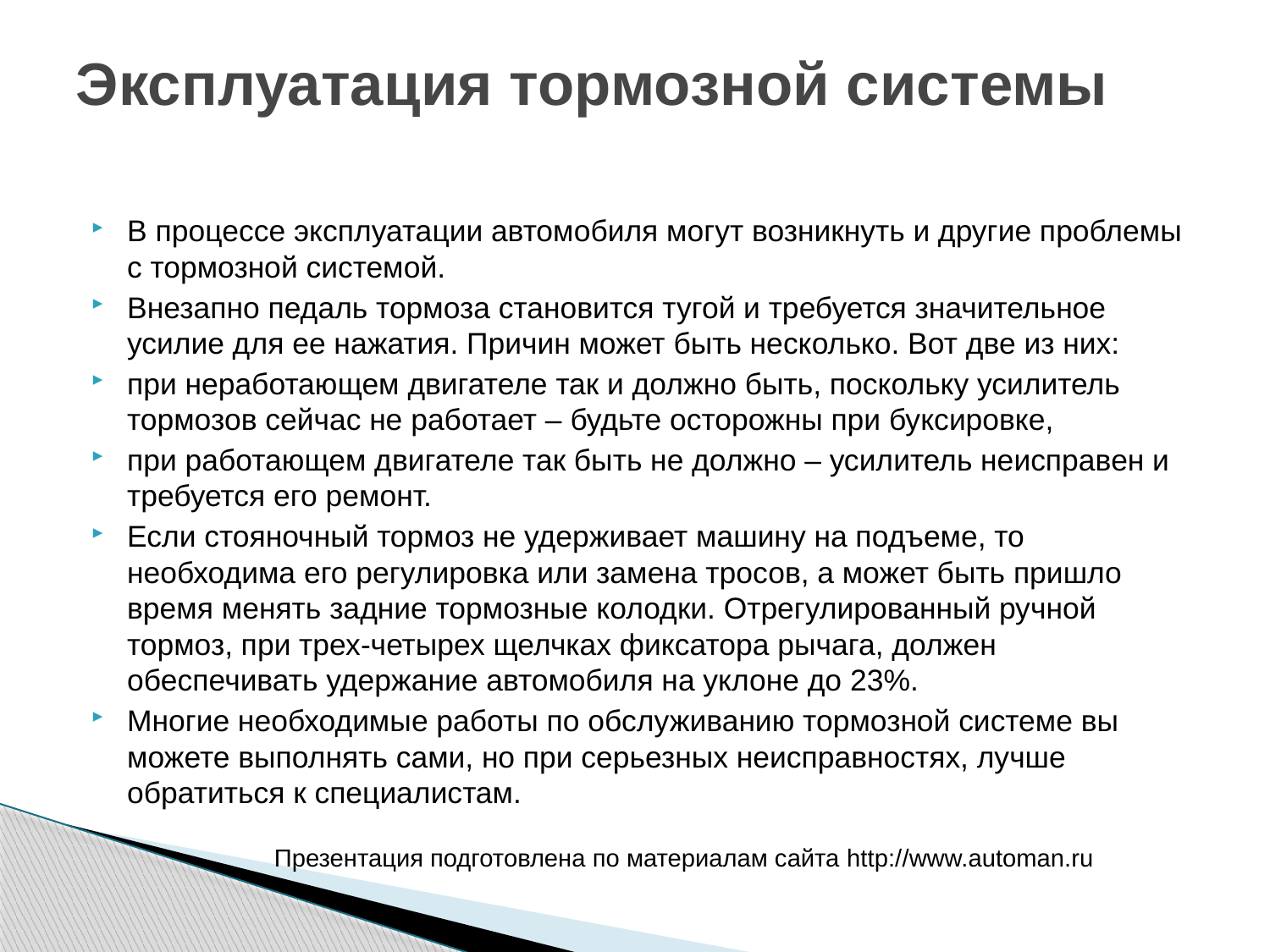

# Эксплуатация тормозной системы
В процессе эксплуатации автомобиля могут возникнуть и другие проблемы с тормозной системой.
Внезапно педаль тормоза становится тугой и требуется значительное усилие для ее нажатия. Причин может быть несколько. Вот две из них:
при неработающем двигателе так и должно быть, поскольку усилитель тормозов сейчас не работает – будьте осторожны при буксировке,
при работающем двигателе так быть не должно – усилитель неисправен и требуется его ремонт.
Если стояночный тормоз не удерживает машину на подъеме, то необходима его регулировка или замена тросов, а может быть пришло время менять задние тормозные колодки. Отрегулированный ручной тормоз, при трех-четырех щелчках фиксатора рычага, должен обеспечивать удержание автомобиля на уклоне до 23%.
Многие необходимые работы по обслуживанию тормозной системе вы можете выполнять сами, но при серьезных неисправностях, лучше обратиться к специалистам.
Презентация подготовлена по материалам сайта http://www.automan.ru